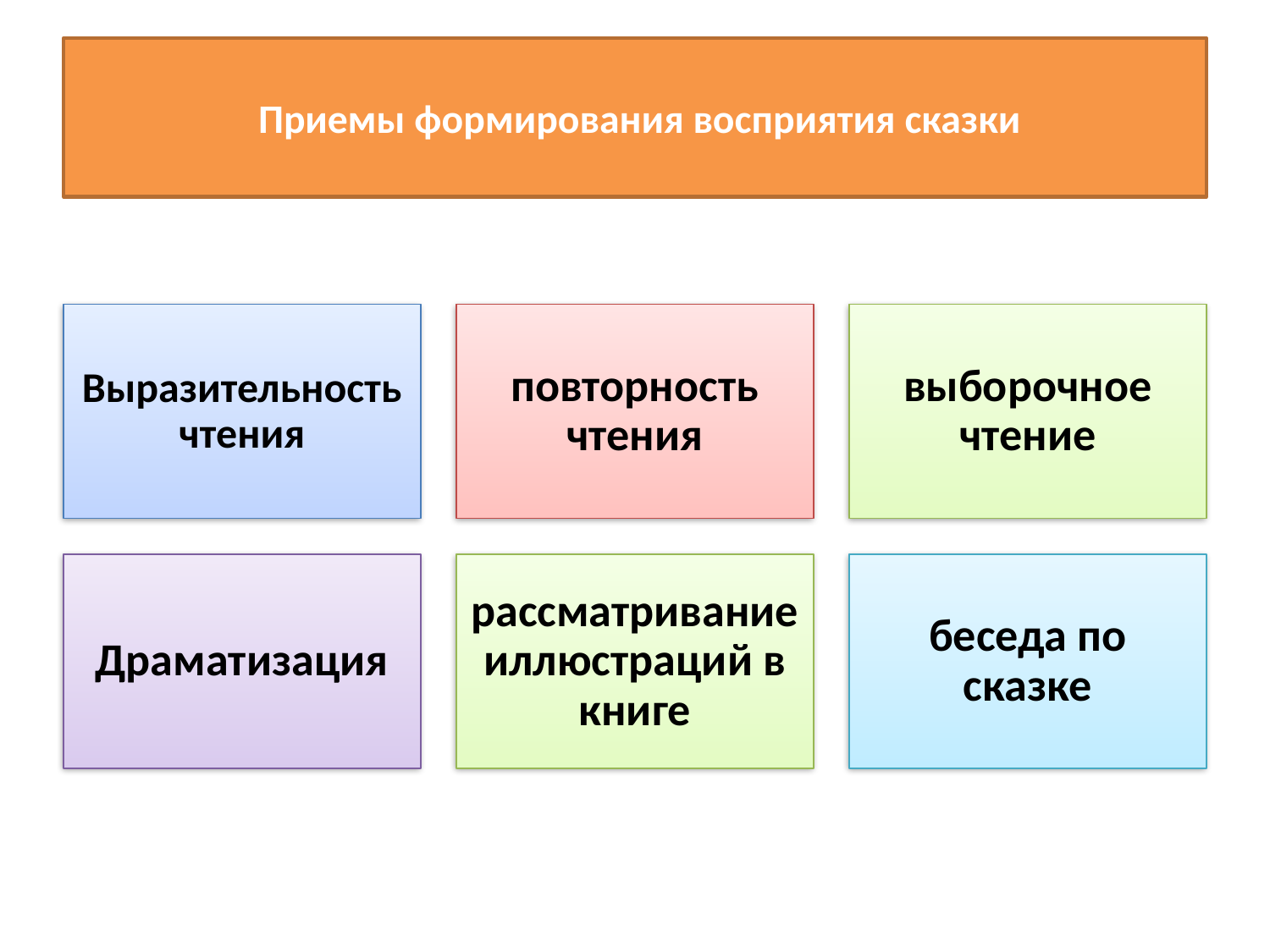

# Приемы формирования восприятия сказки
Выразительность чтения
повторность чтения
выборочное чтение
Драматизация
рассматривание иллюстраций в книге
беседа по сказке